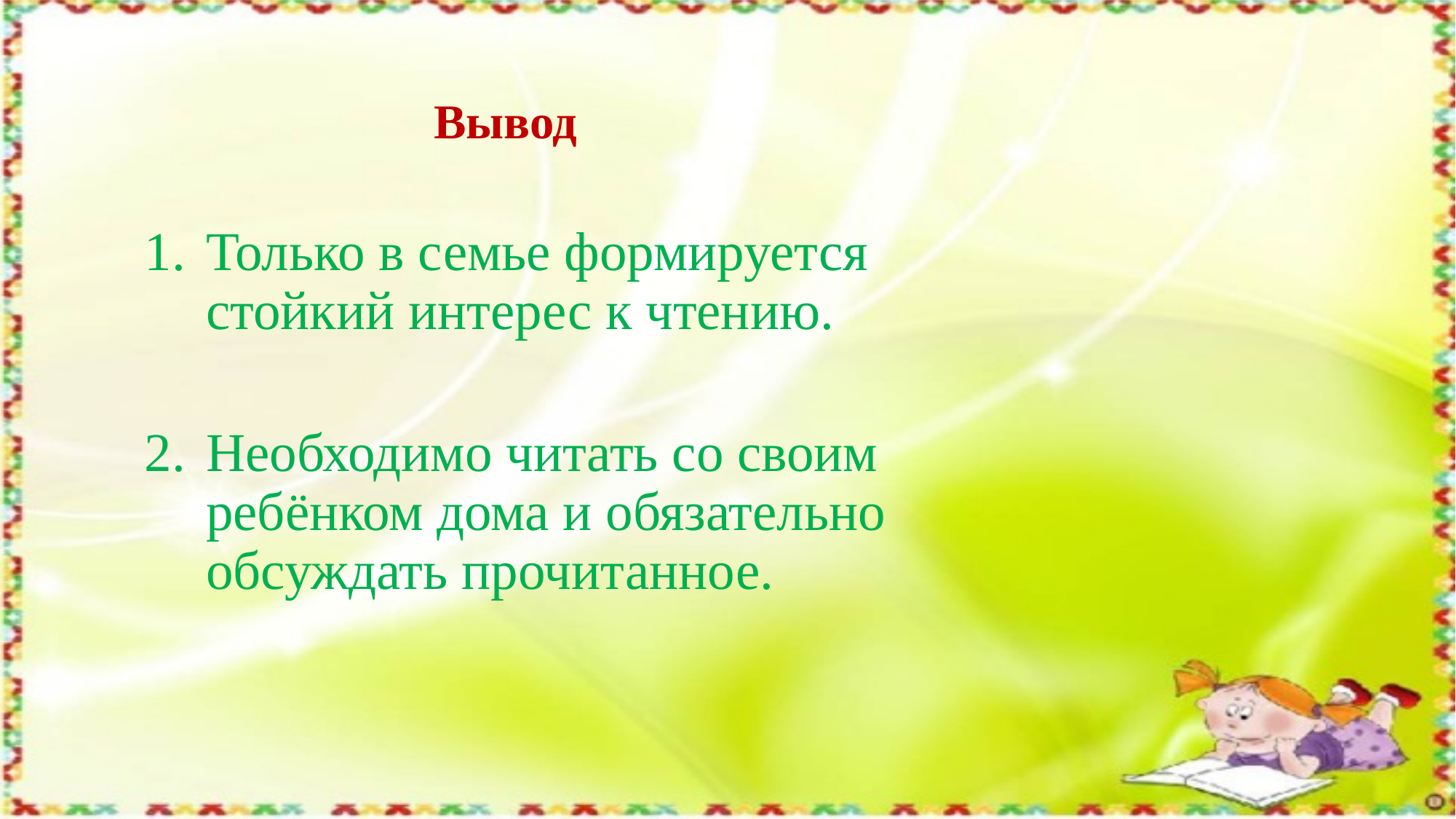

# Вывод
Только в семье формируется стойкий интерес к чтению.

Необходимо читать со своим ребёнком дома и обязательно обсуждать прочитанное.